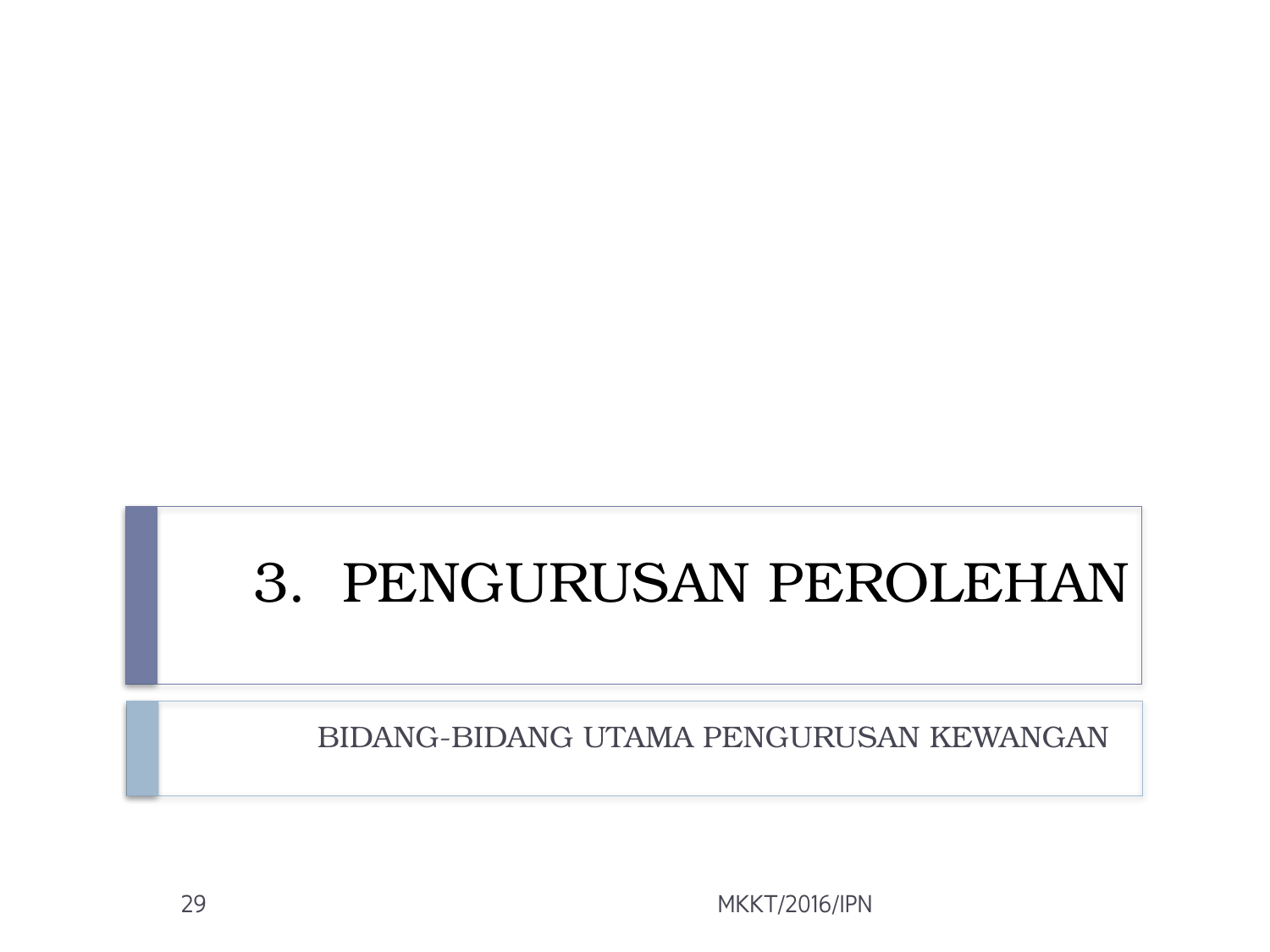

# 3.  PENGURUSAN PEROLEHAN
BIDANG-BIDANG UTAMA PENGURUSAN KEWANGAN
29
MKKT/2016/IPN